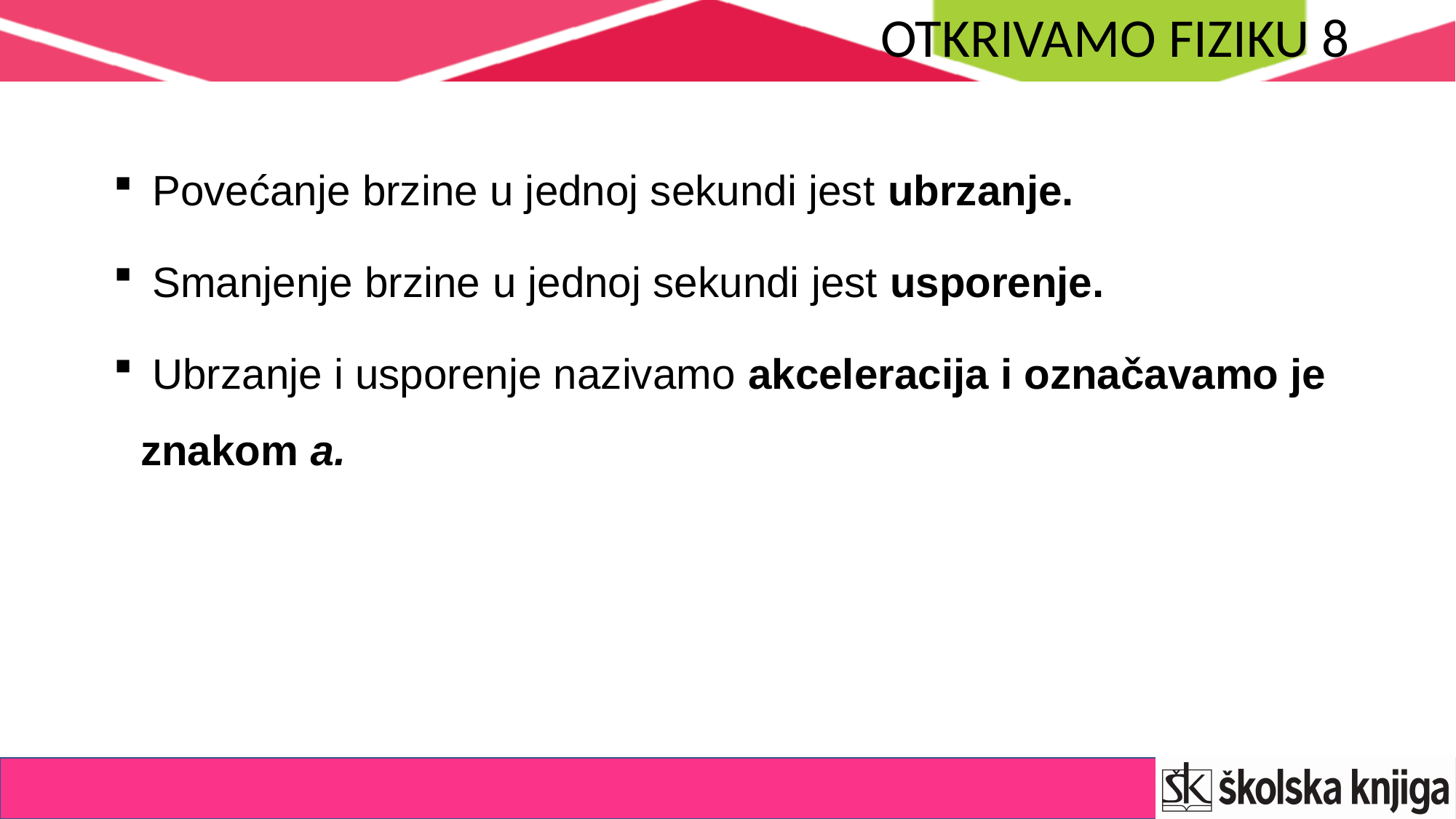

Povećanje brzine u jednoj sekundi jest ubrzanje.
 Smanjenje brzine u jednoj sekundi jest usporenje.
 Ubrzanje i usporenje nazivamo akceleracija i označavamo je znakom a.